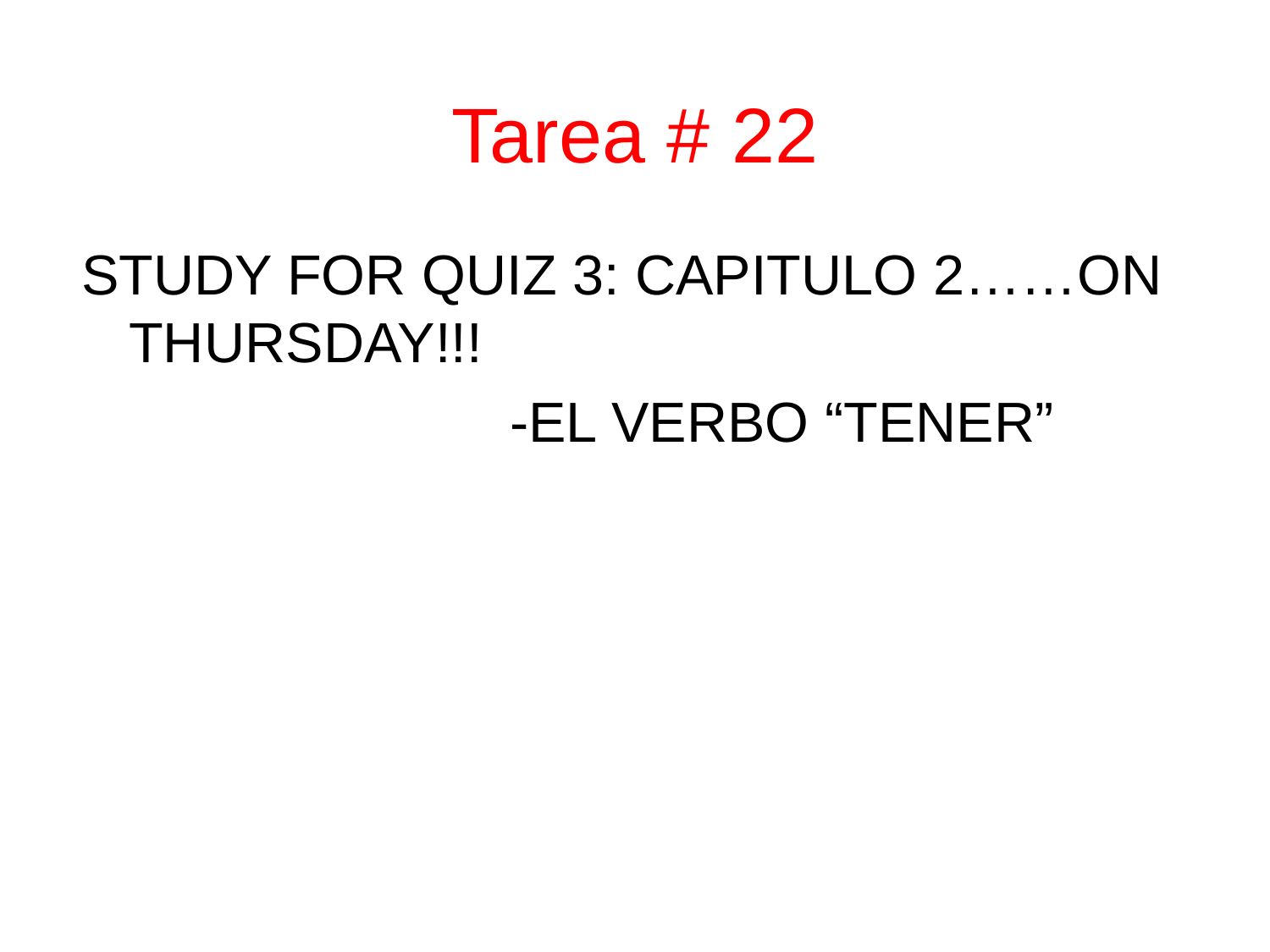

Tarea # 22
STUDY FOR QUIZ 3: CAPITULO 2……ON THURSDAY!!!
				-EL VERBO “TENER”